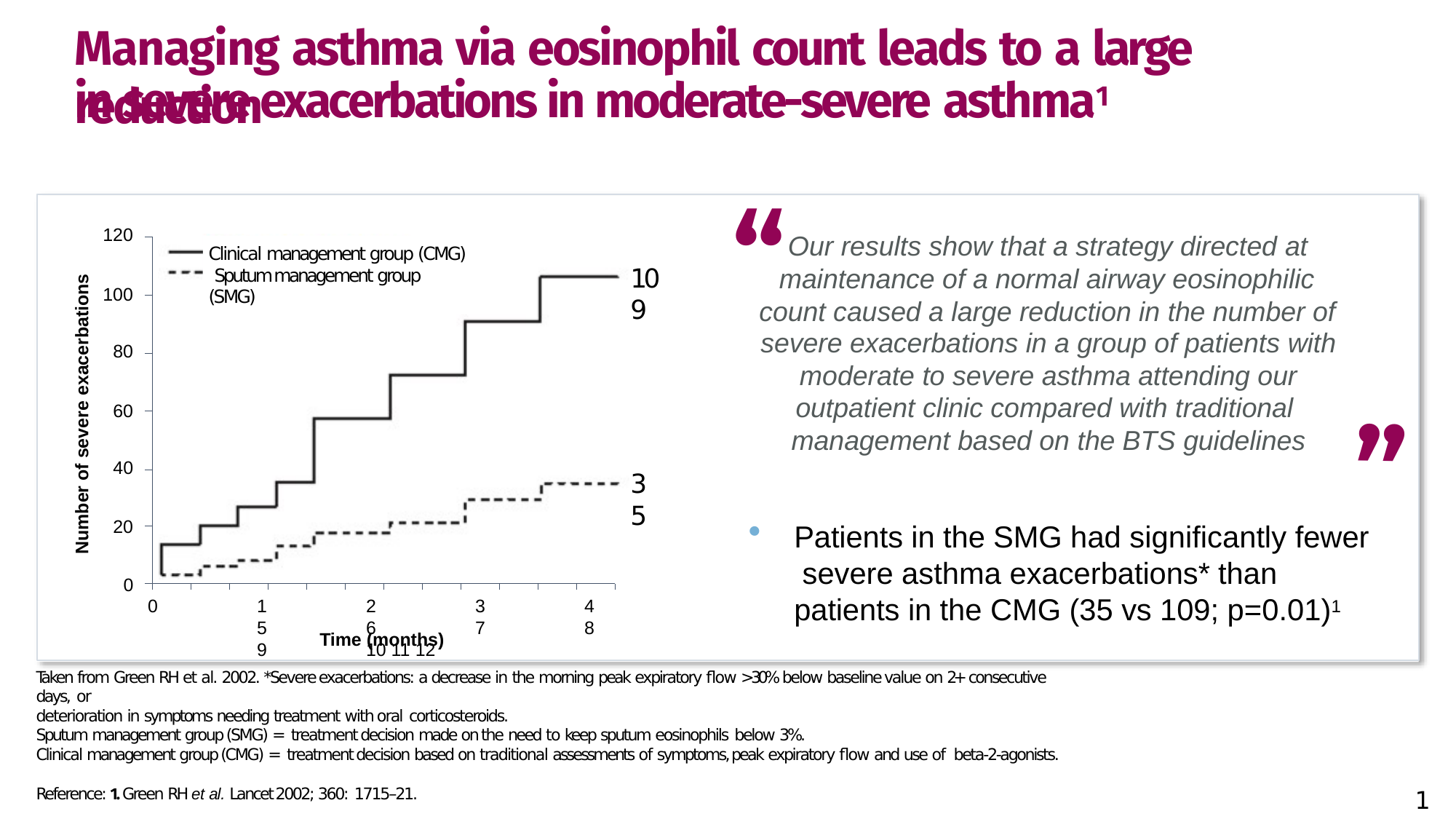

# Managing asthma via eosinophil count leads to a large reduction
in severe exacerbations in moderate-severe asthma1
“

120

100
Our results show that a strategy directed at

Clinical management group (CMG)  Sputum management group (SMG)

maintenance of a normal airway eosinophilic  count caused a large reduction in the number of
109
Number of severe exacerbations

severe exacerbations in a group of patients with  moderate to severe asthma attending our  outpatient clinic compared with traditional  management based on the BTS guidelines
80

60
“

40
35

20
Patients in the SMG had significantly fewer  severe asthma exacerbations* than  patients in the CMG (35 vs 109; p=0.01)1

0

0	1	2	3	4	5	6	7	8	9	10 11 12
Time (months)
Taken from Green RH et al. 2002. *Severe exacerbations: a decrease in the morning peak expiratory flow >30% below baseline value on 2+ consecutive days, or
deterioration in symptoms needing treatment with oral corticosteroids.
Sputum management group (SMG) = treatment decision made on the need to keep sputum eosinophils below 3%.
Clinical management group (CMG) = treatment decision based on traditional assessments of symptoms, peak expiratory flow and use of beta-2-agonists.

Reference: 1. Green RH et al. Lancet 2002; 360: 1715–21.
14